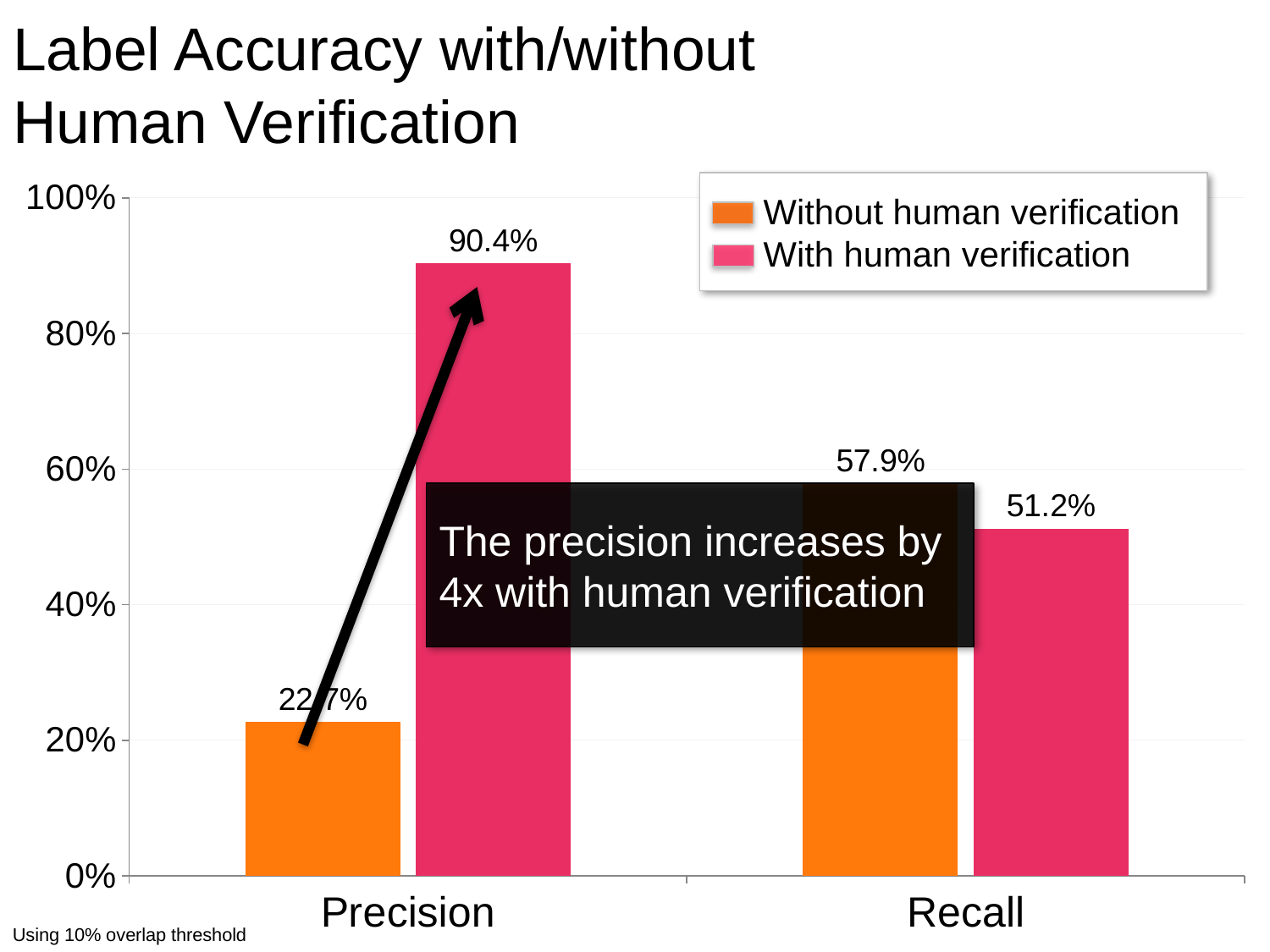

# Label Accuracy with/without Human Verification

### Chart

| Category |  |  |
|---|---|---|
| Precision | 0.227106227106227 | 0.903508771929824 |
| Recall | 0.579439252336448 | 0.512437810945273 |
Without human verification
With human verification

The precision increases by 4x with human verification
Using 10% overlap threshold